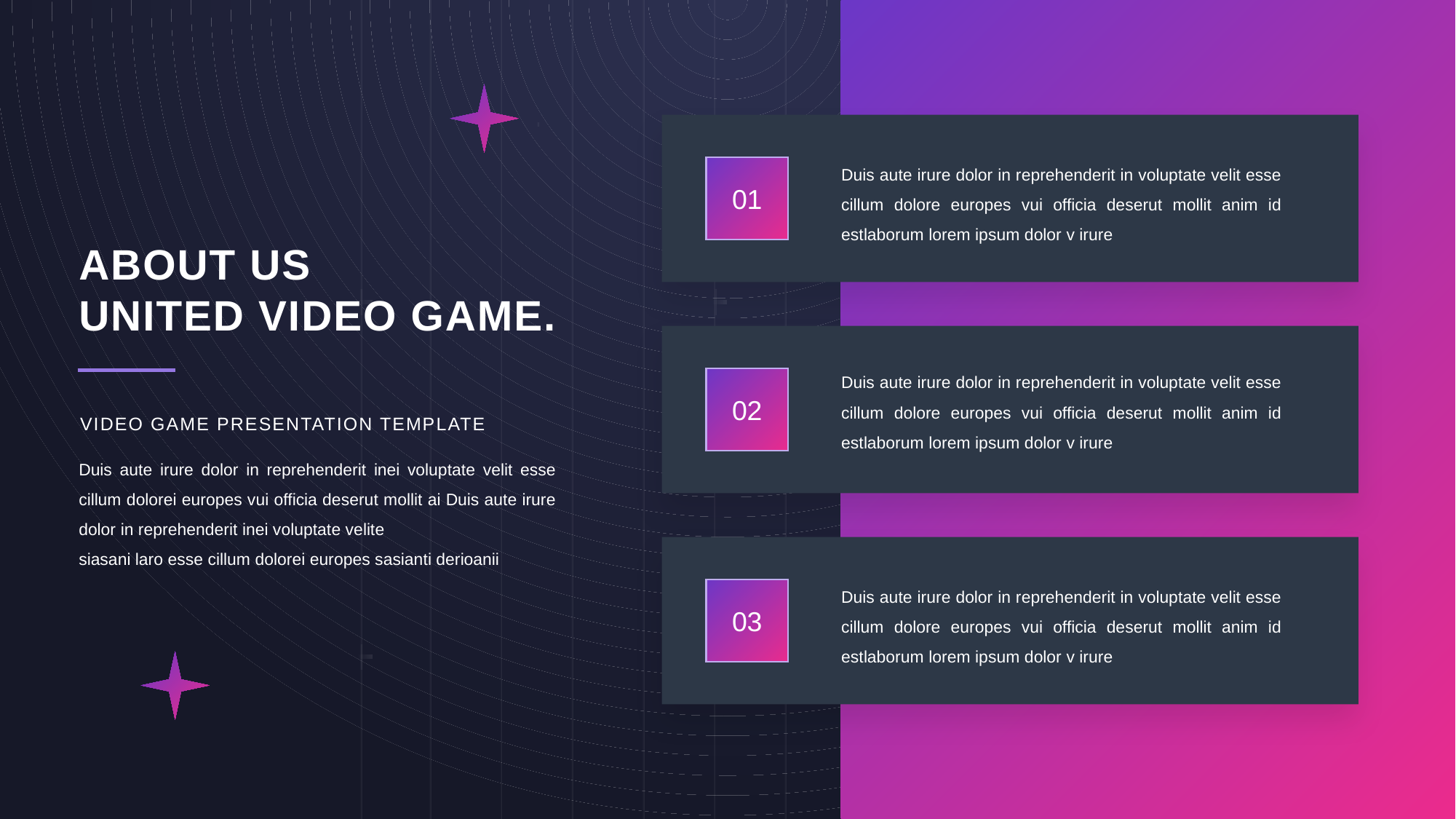

Duis aute irure dolor in reprehenderit in voluptate velit esse cillum dolore europes vui officia deserut mollit anim id estlaborum lorem ipsum dolor v irure
01

Duis aute irure dolor in reprehenderit in voluptate velit esse cillum dolore europes vui officia deserut mollit anim id estlaborum lorem ipsum dolor v irure
02

Duis aute irure dolor in reprehenderit in voluptate velit esse cillum dolore europes vui officia deserut mollit anim id estlaborum lorem ipsum dolor v irure
03
ABOUT US
UNITED VIDEO GAME.
VIDEO GAME PRESENTATION TEMPLATE
Duis aute irure dolor in reprehenderit inei voluptate velit esse cillum dolorei europes vui officia deserut mollit ai Duis aute irure dolor in reprehenderit inei voluptate velite
siasani laro esse cillum dolorei europes sasianti derioanii